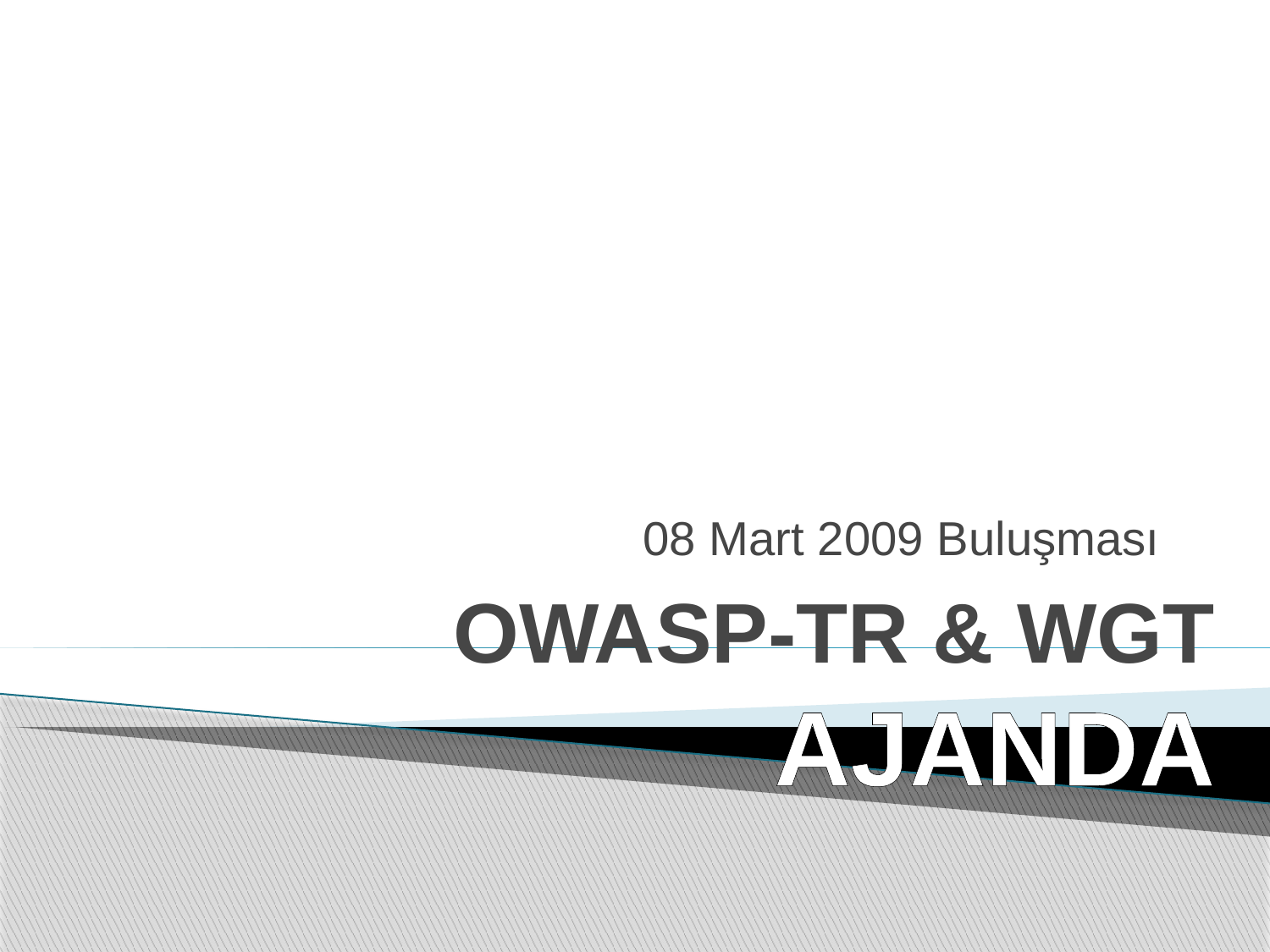

08 Mart 2009 Buluşması
# OWASP-TR & WGT AJANDA